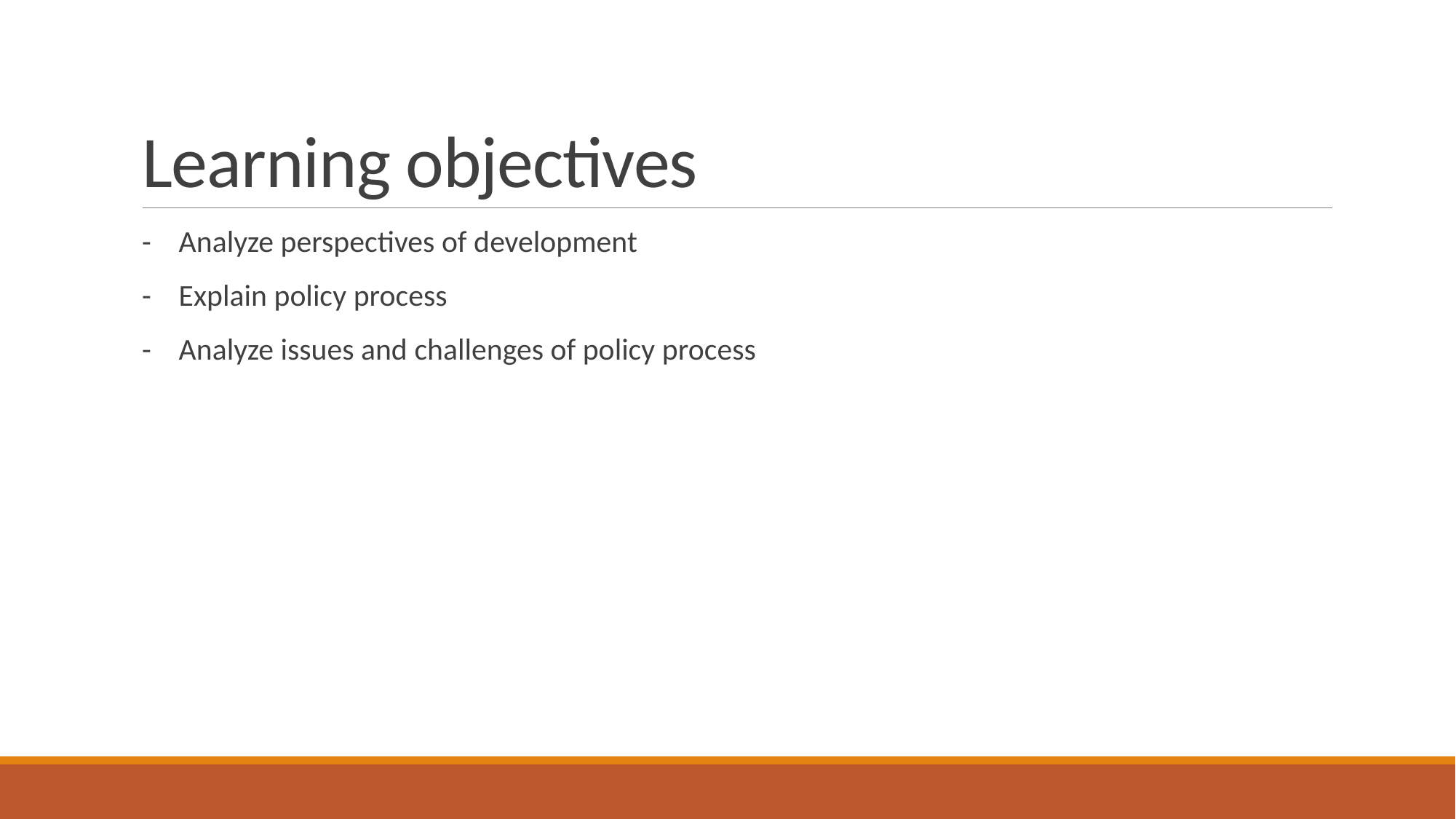

# Learning objectives
-    Analyze perspectives of development
-    Explain policy process
-    Analyze issues and challenges of policy process